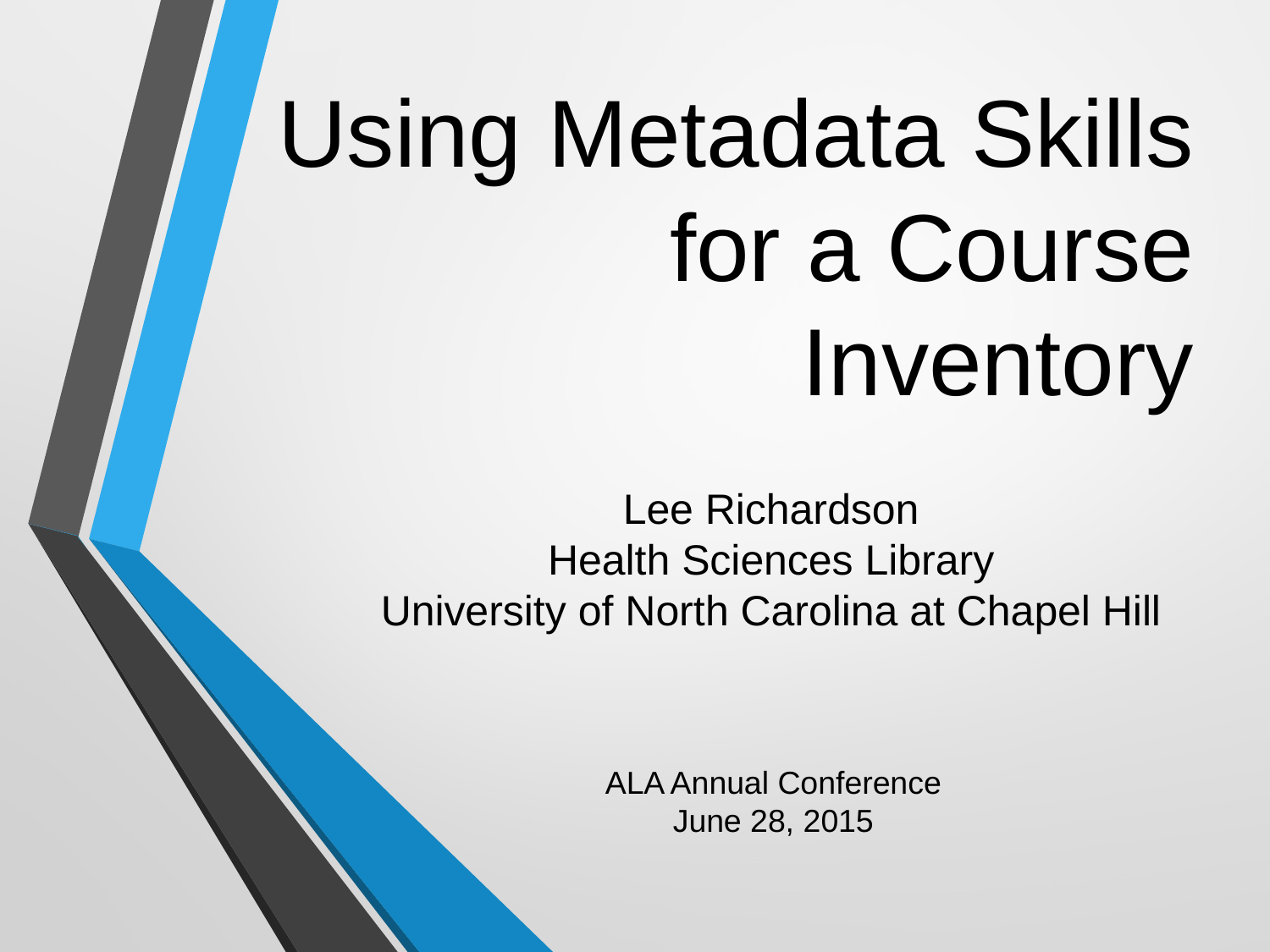

# Using Metadata Skills for a Course Inventory
Lee Richardson
Health Sciences Library
University of North Carolina at Chapel Hill
ALA Annual Conference
June 28, 2015